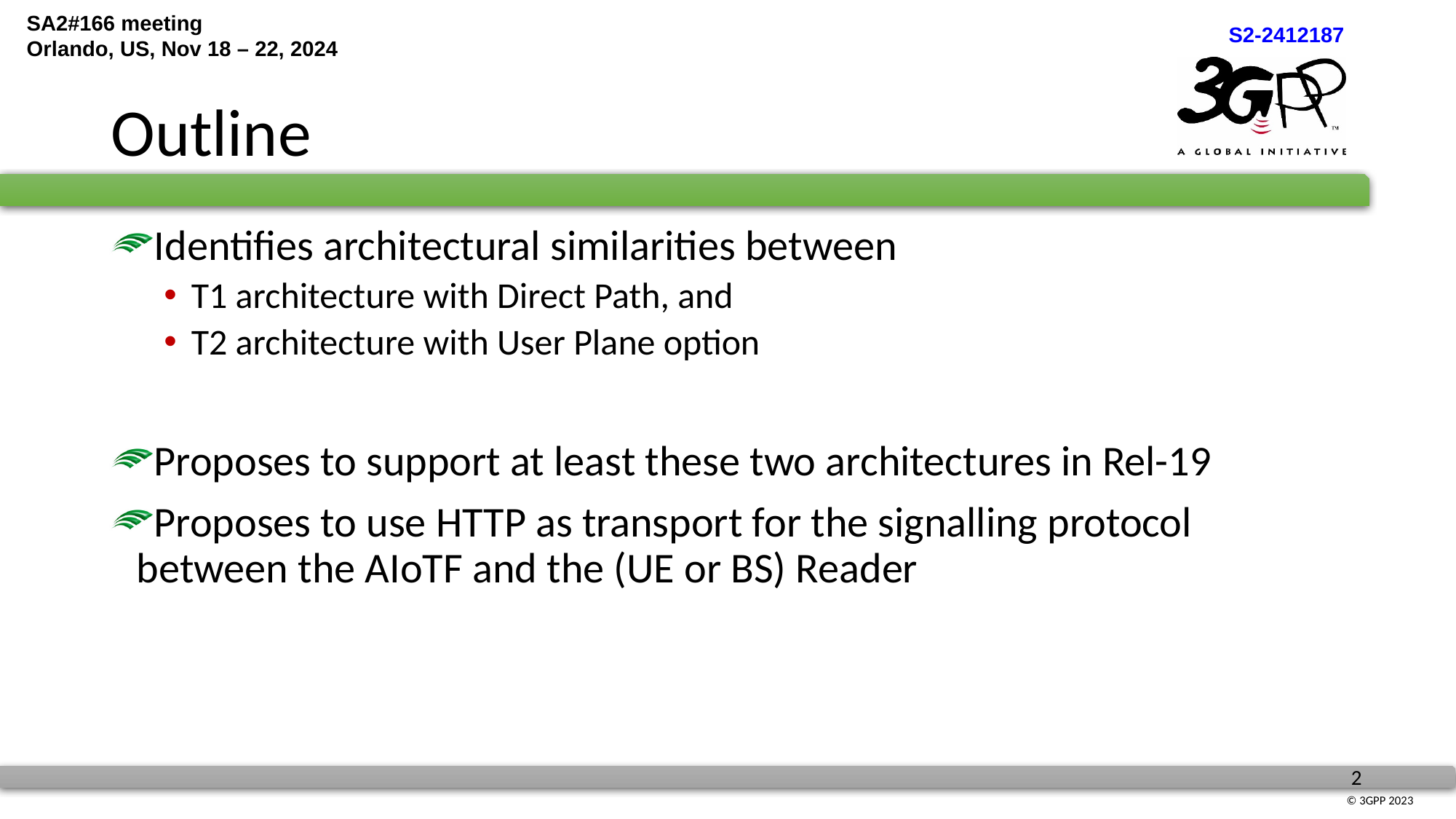

# Outline
Identifies architectural similarities between
T1 architecture with Direct Path, and
T2 architecture with User Plane option

Proposes to support at least these two architectures in Rel-19
Proposes to use HTTP as transport for the signalling protocol between the AIoTF and the (UE or BS) Reader